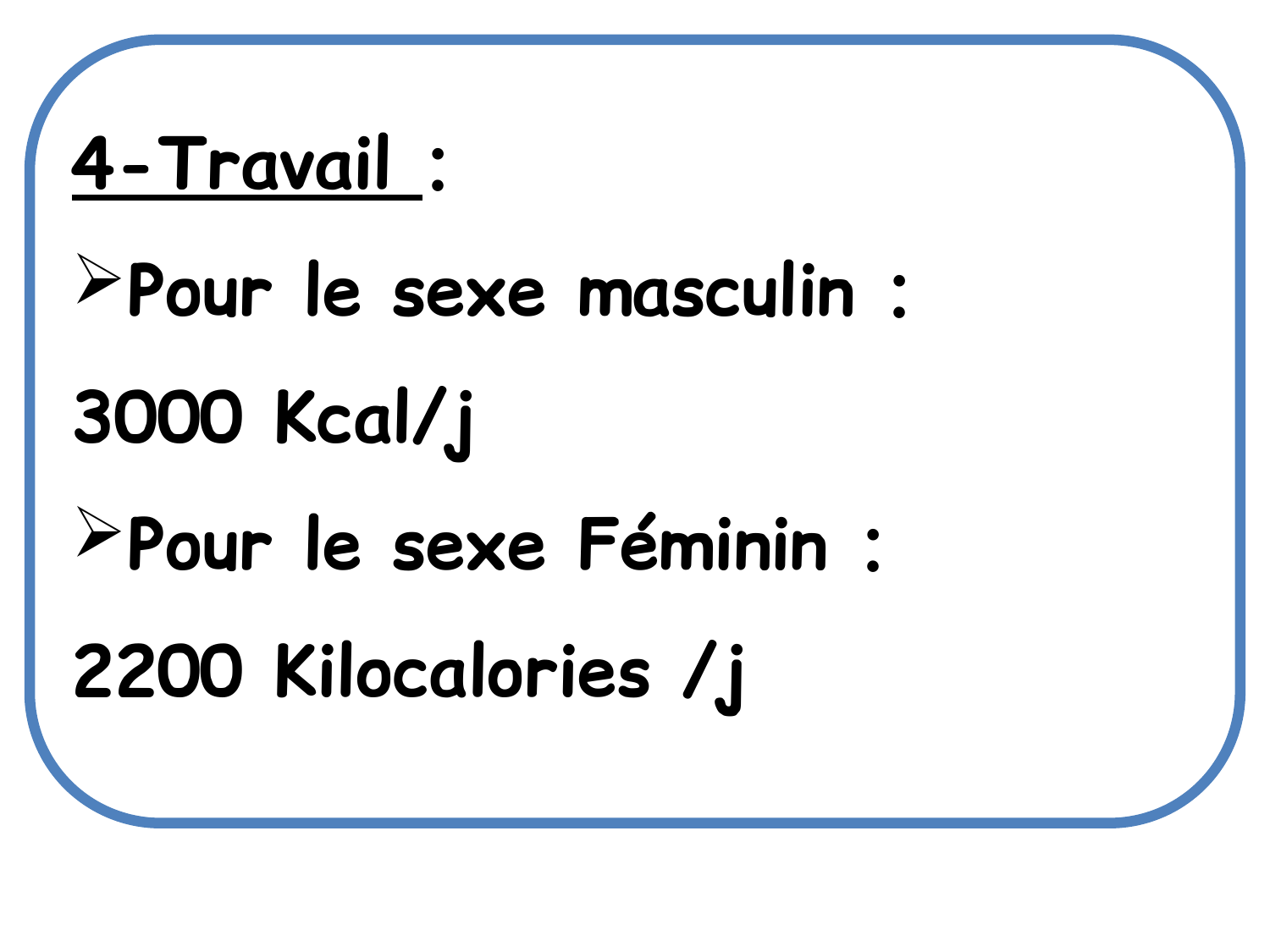

4-Travail :
Pour le sexe masculin :
3000 Kcal/j
Pour le sexe Féminin :
2200 Kilocalories /j